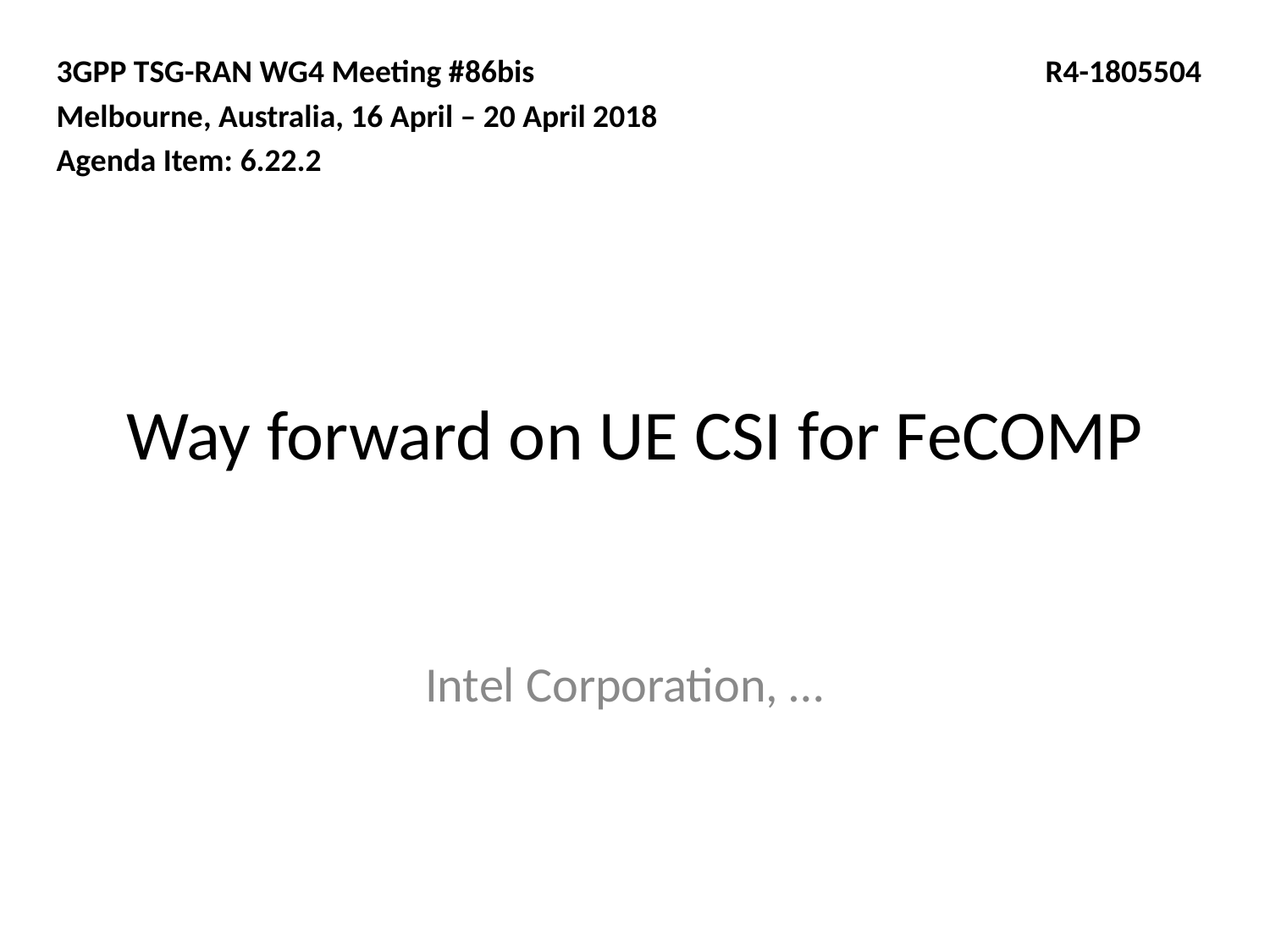

3GPP TSG-RAN WG4 Meeting #86bis
Melbourne, Australia, 16 April – 20 April 2018
Agenda Item: 6.22.2
R4-1805504
# Way forward on UE CSI for FeCOMP
Intel Corporation, …